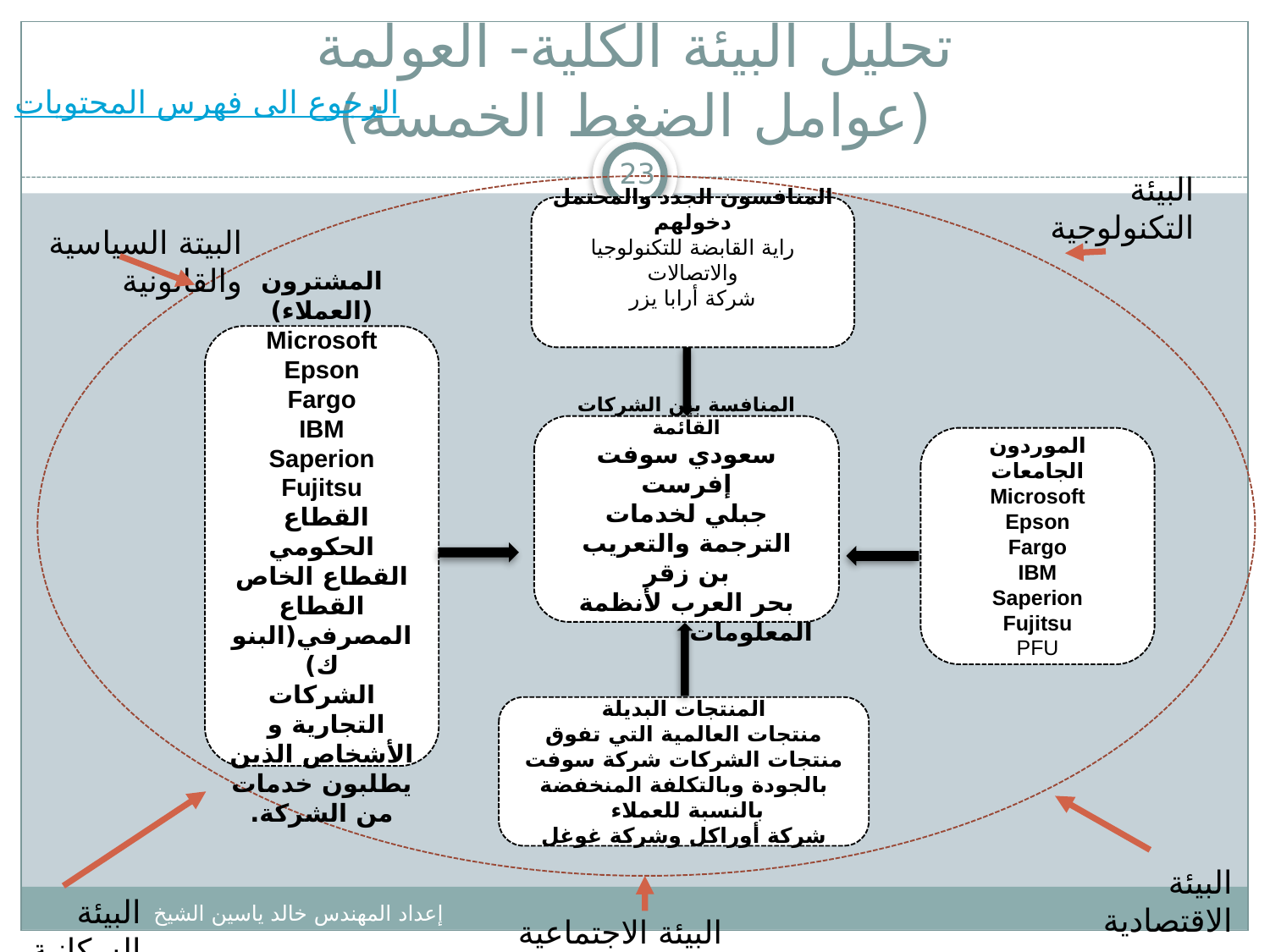

# تحليل البيئة الكلية- العولمة (عوامل الضغط الخمسة)
الرجوع الى فهرس المحتويات
23
البيئة التكنولوجية
ش
المنافسون الجدد والمحتمل دخولهم
راية القابضة للتكنولوجيا والاتصالات
شركة أرابا يزر

المشترون (العملاء)
Microsoft
Epson
Fargo
IBM
Saperion
Fujitsu
القطاع  الحكومي
القطاع الخاص
القطاع المصرفي(البنوك)
الشركات التجارية و
الأشخاص الذين يطلبون خدمات من الشركة.

المنافسة بين الشركات القائمة
سعودي سوفت
إفرست
جبلي لخدمات الترجمة والتعريب
بن زقر
بحر العرب لأنظمة المعلومات

الموردون
الجامعات
Microsoft
Epson
Fargo
IBM
Saperion
Fujitsu
PFU

المنتجات البديلة
منتجات العالمية التي تفوق منتجات الشركات شركة سوفت بالجودة وبالتكلفة المنخفضة بالنسبة للعملاء
شركة أوراكل وشركة غوغل
البيتة السياسية والقانونية

البيئة الاقتصادية
البيئة السكانية
إعداد المهندس خالد ياسين الشيخ
البيئة الاجتماعية